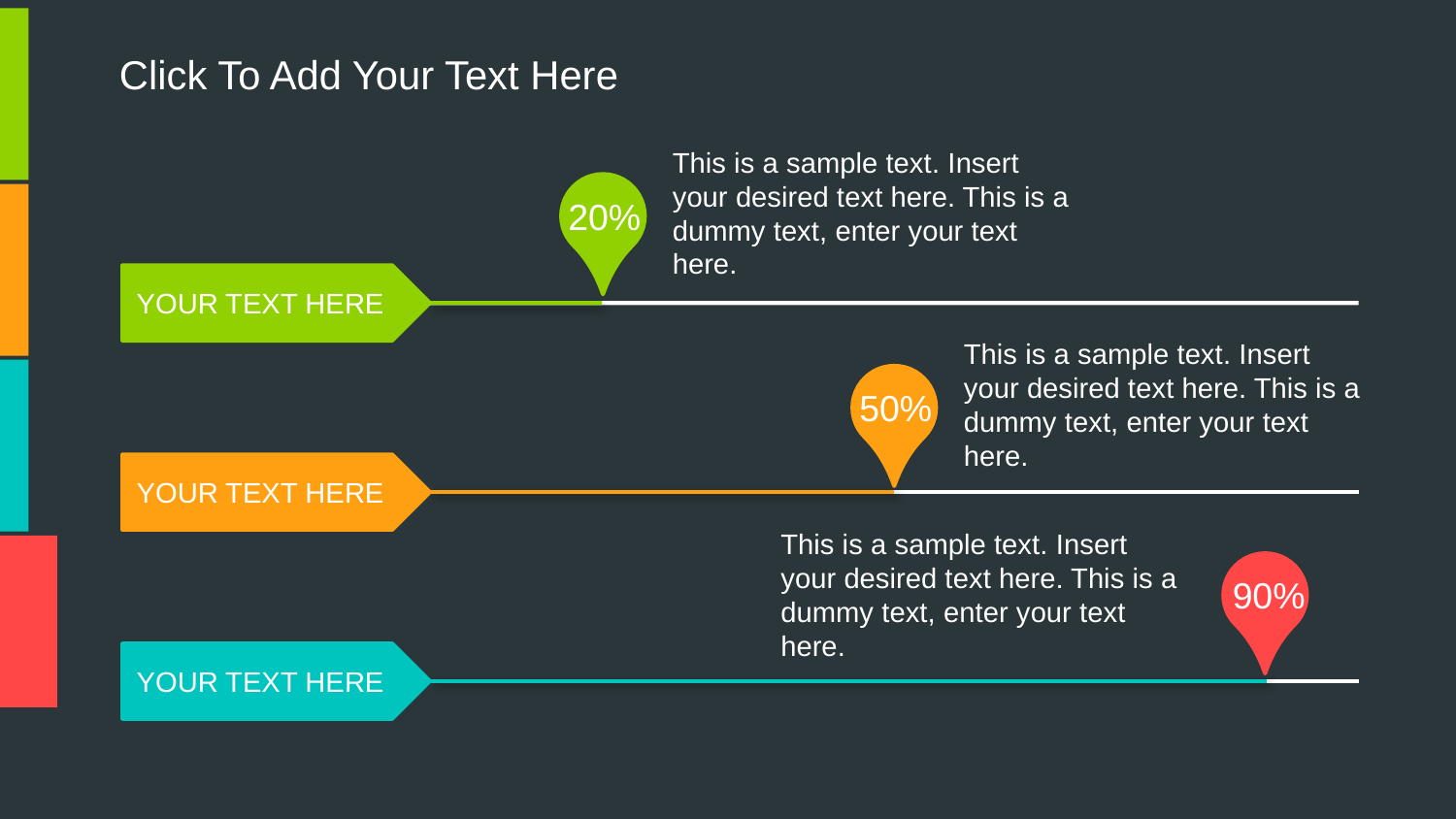

Click To Add Your Text Here
This is a sample text. Insert your desired text here. This is a dummy text, enter your text here.

20%

YOUR TEXT HERE
This is a sample text. Insert your desired text here. This is a dummy text, enter your text here.

50%

YOUR TEXT HERE
This is a sample text. Insert your desired text here. This is a dummy text, enter your text here.

90%

YOUR TEXT HERE